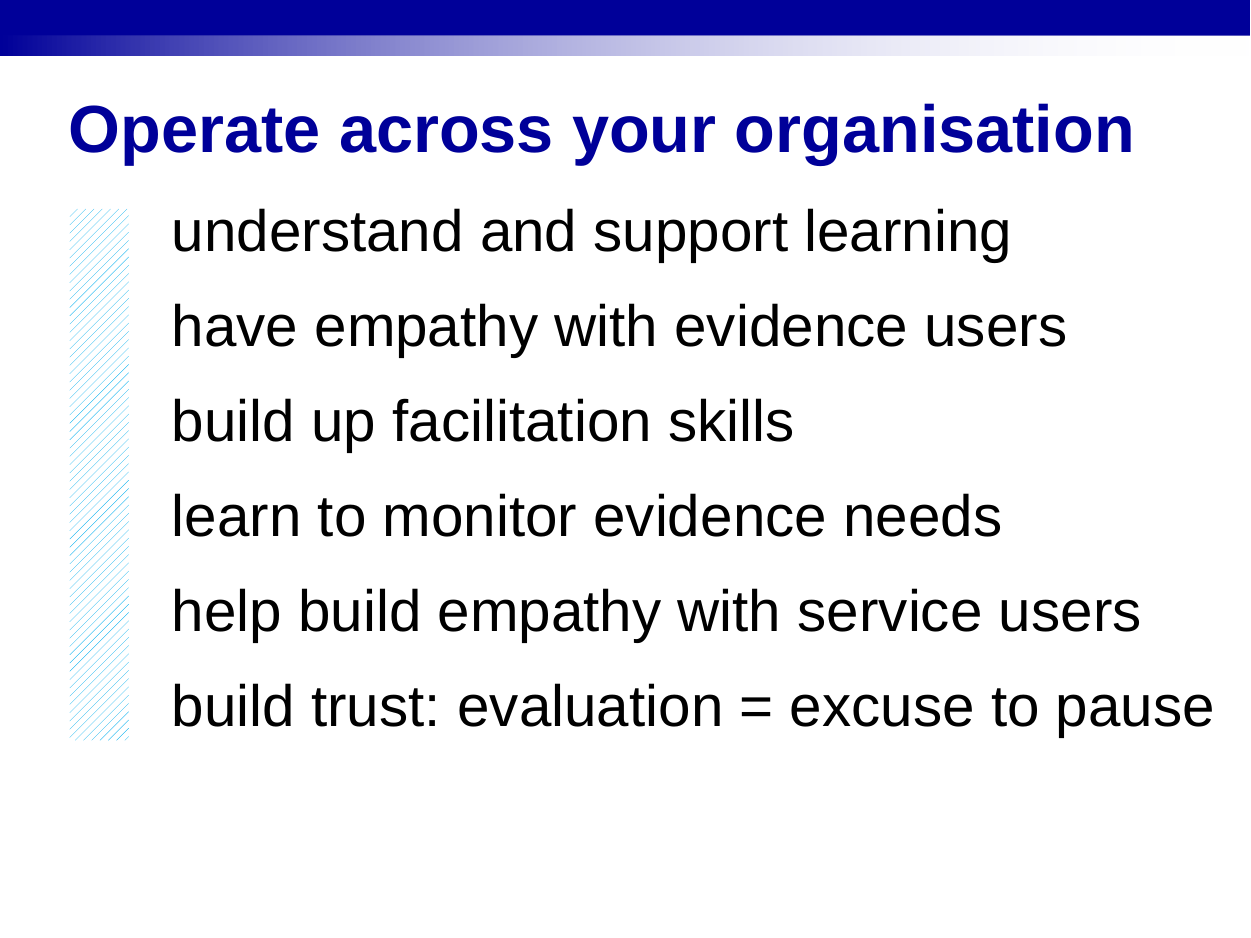

# Operate across your organisation
understand and support learning
have empathy with evidence users
build up facilitation skills
learn to monitor evidence needs
help build empathy with service users
build trust: evaluation = excuse to pause